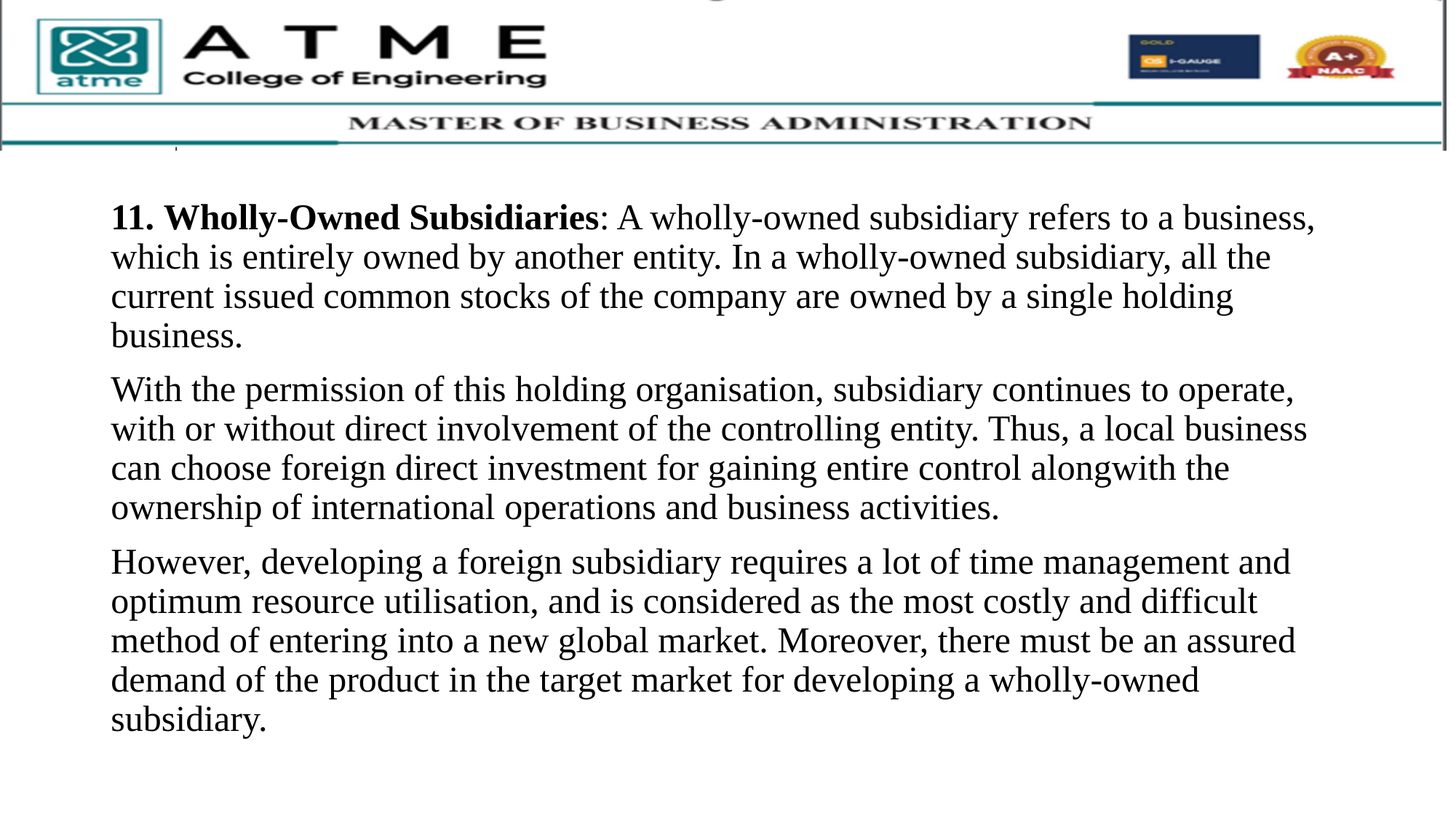

11. Wholly-Owned Subsidiaries: A wholly-owned subsidiary refers to a business, which is entirely owned by another entity. In a wholly-owned subsidiary, all the current issued common stocks of the company are owned by a single holding business.
With the permission of this holding organisation, subsidiary continues to operate, with or without direct involvement of the controlling entity. Thus, a local business can choose foreign direct investment for gaining entire control alongwith the ownership of international operations and business activities.
However, developing a foreign subsidiary requires a lot of time management and optimum resource utilisation, and is considered as the most costly and difficult method of entering into a new global market. Moreover, there must be an assured demand of the product in the target market for developing a wholly-owned subsidiary.